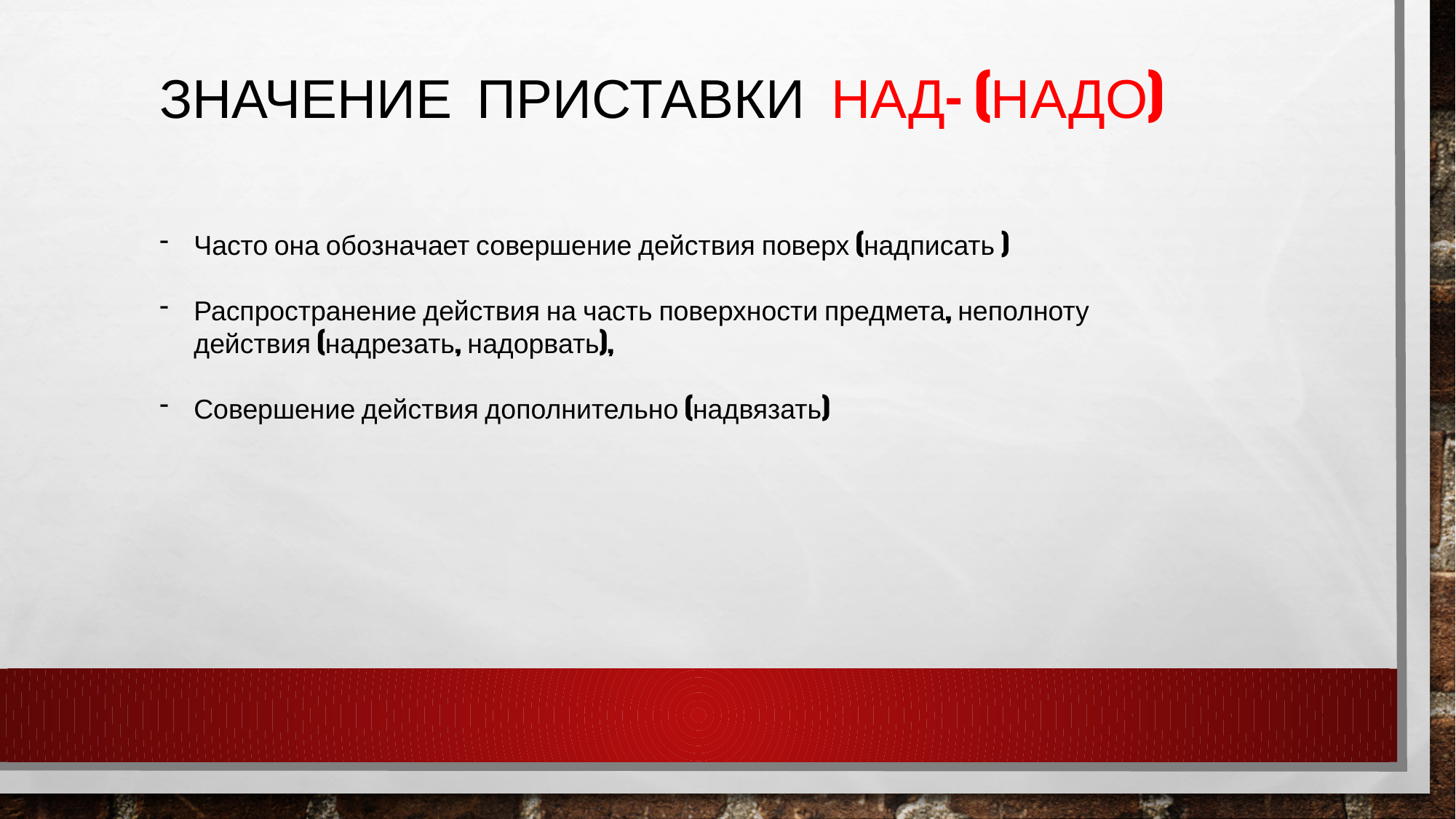

ЗНАЧЕНИЕ  ПРИСТАВКИ  НАД- (НАДО)

Часто она обозначает совершение действия поверх (надписать )

Распространение действия на часть поверхности предмета, неполноту действия (надрезать, надорвать),

Совершение действия дополнительно (надвязать)